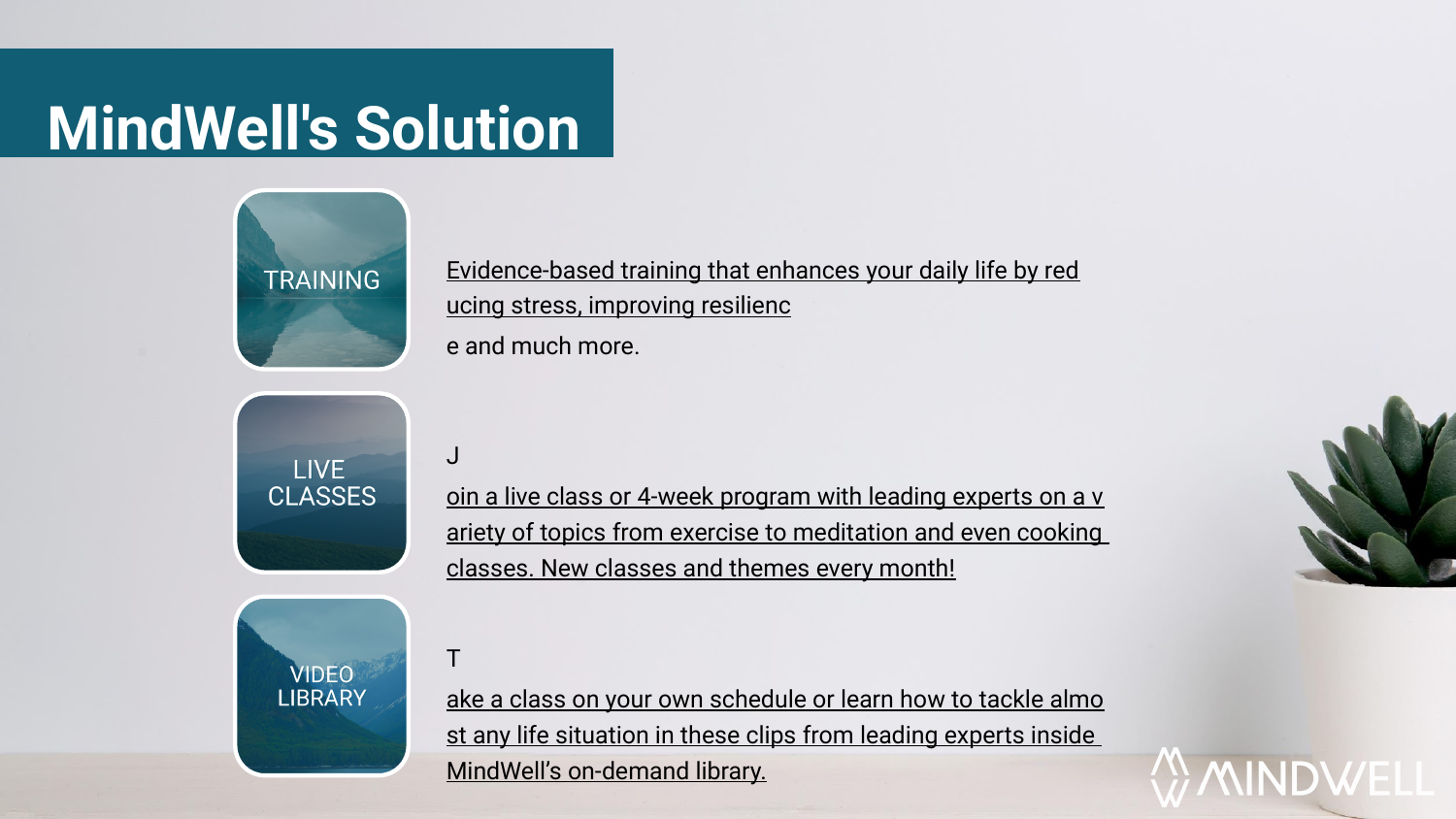

MindWell's Solution

Evidence-based training that enhances your daily life by reducing stress, improving resilience and much more.

Join a live class or 4-week program with leading experts on a variety of topics from exercise to meditation and even cooking classes. New classes and themes every month!

Take a class on your own schedule or learn how to tackle almost any life situation in these clips from leading experts inside MindWell’s on-demand library.